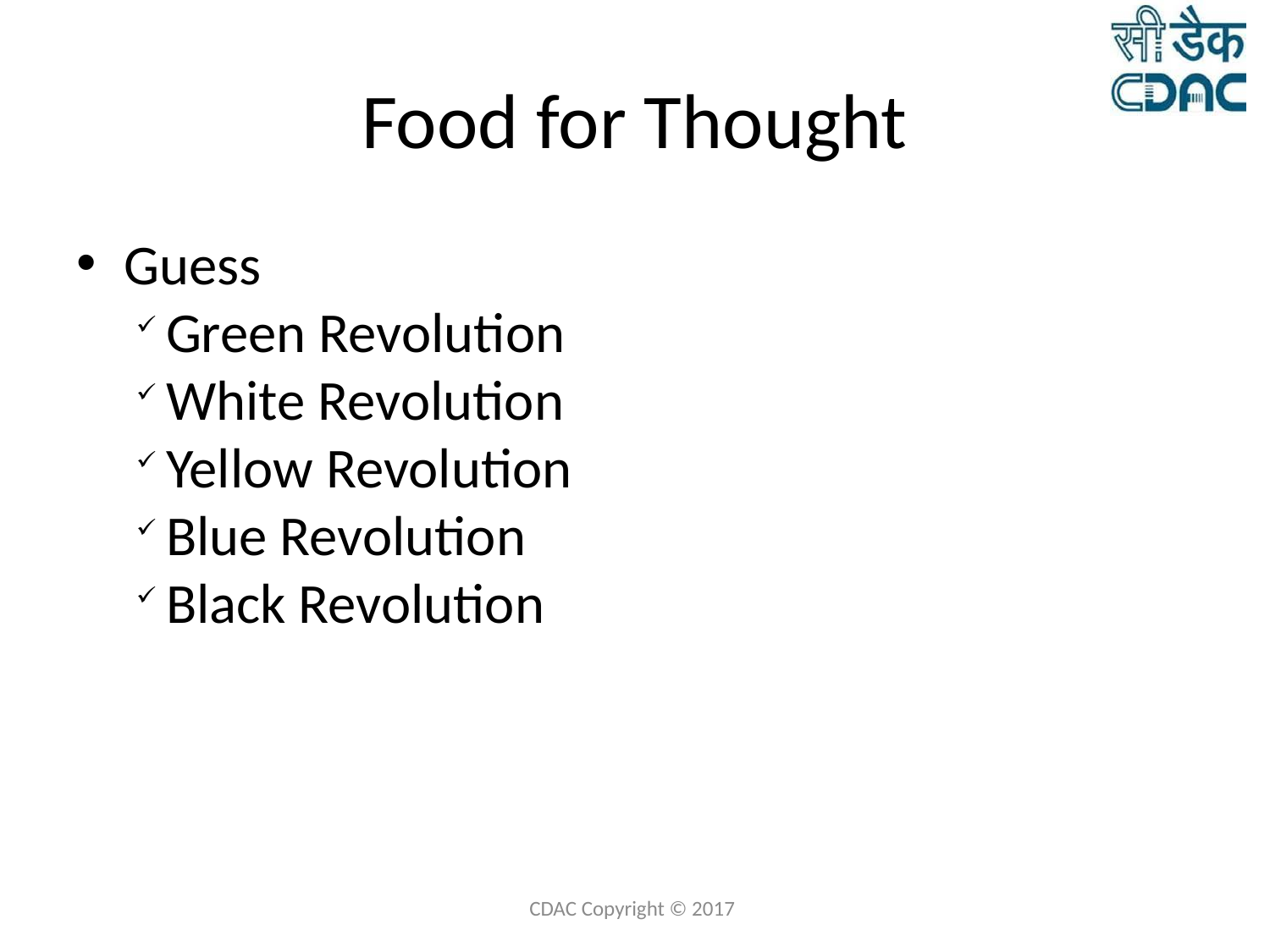

Food for Thought
Guess
Green Revolution
White Revolution
Yellow Revolution
Blue Revolution
Black Revolution
CDAC Copyright © 2017